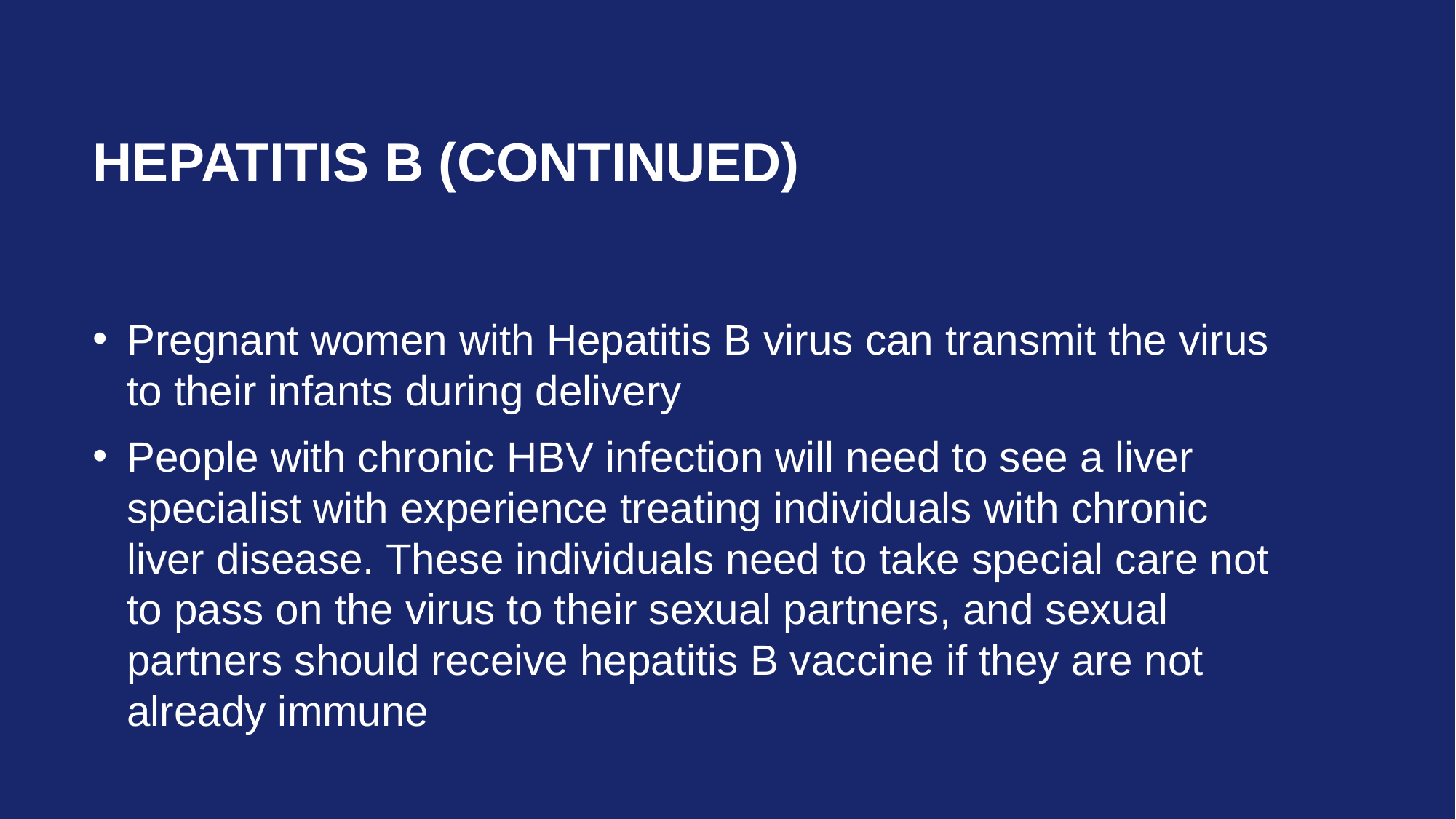

# Hepatitis B (continued)
Pregnant women with Hepatitis B virus can transmit the virus to their infants during delivery
People with chronic HBV infection will need to see a liver specialist with experience treating individuals with chronic liver disease. These individuals need to take special care not to pass on the virus to their sexual partners, and sexual partners should receive hepatitis B vaccine if they are not already immune